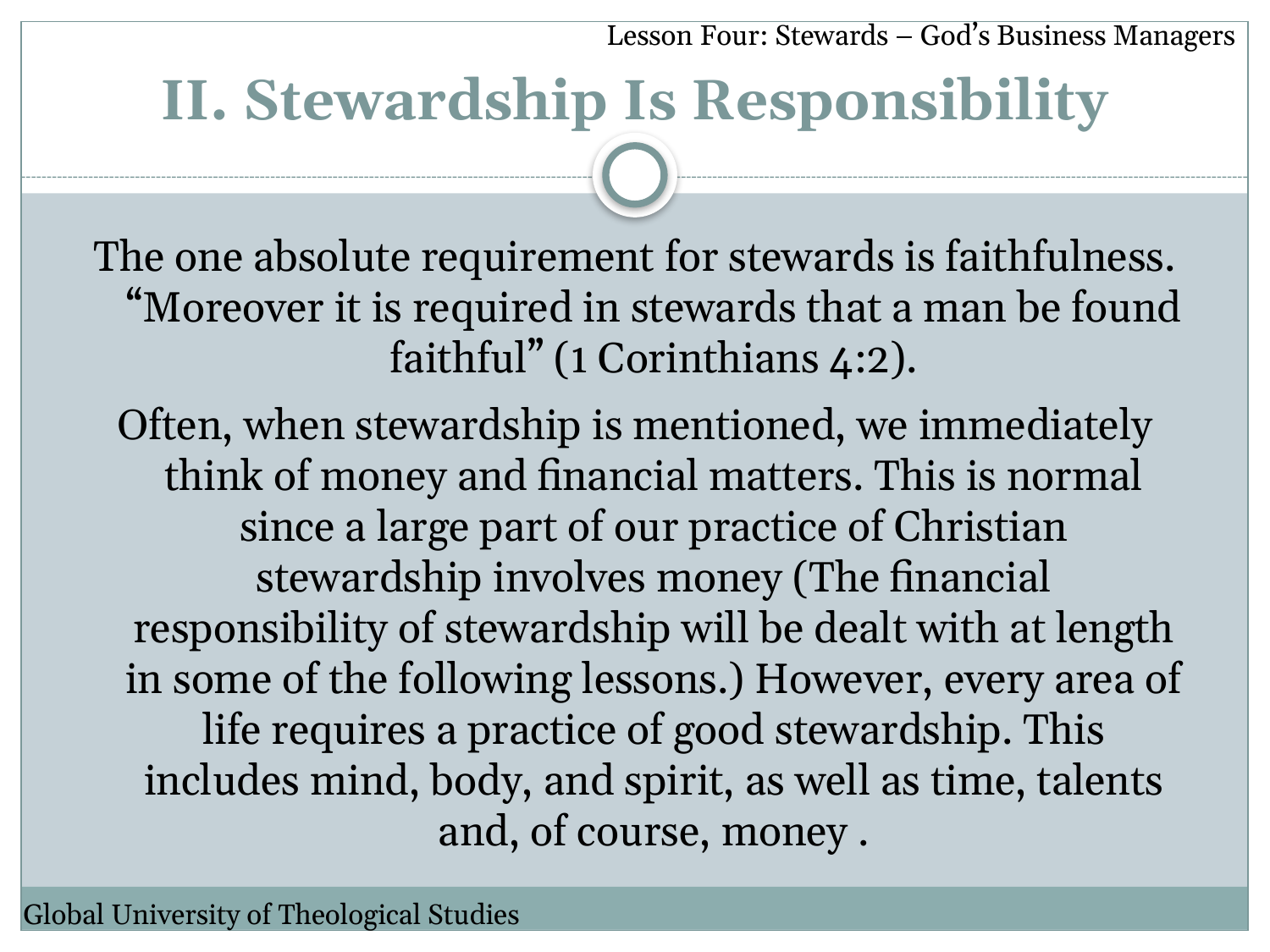

Lesson Four: Stewards – God’s Business Managers
# II. Stewardship Is Responsibility
The one absolute requirement for stewards is faithfulness. “Moreover it is required in stewards that a man be found faithful” (1 Corinthians 4:2).
Often, when stewardship is mentioned, we immediately think of money and financial matters. This is normal since a large part of our practice of Christian stewardship involves money (The financial responsibility of stewardship will be dealt with at length in some of the following lessons.) However, every area of life requires a practice of good stewardship. This includes mind, body, and spirit, as well as time, talents and, of course, money .
Global University of Theological Studies